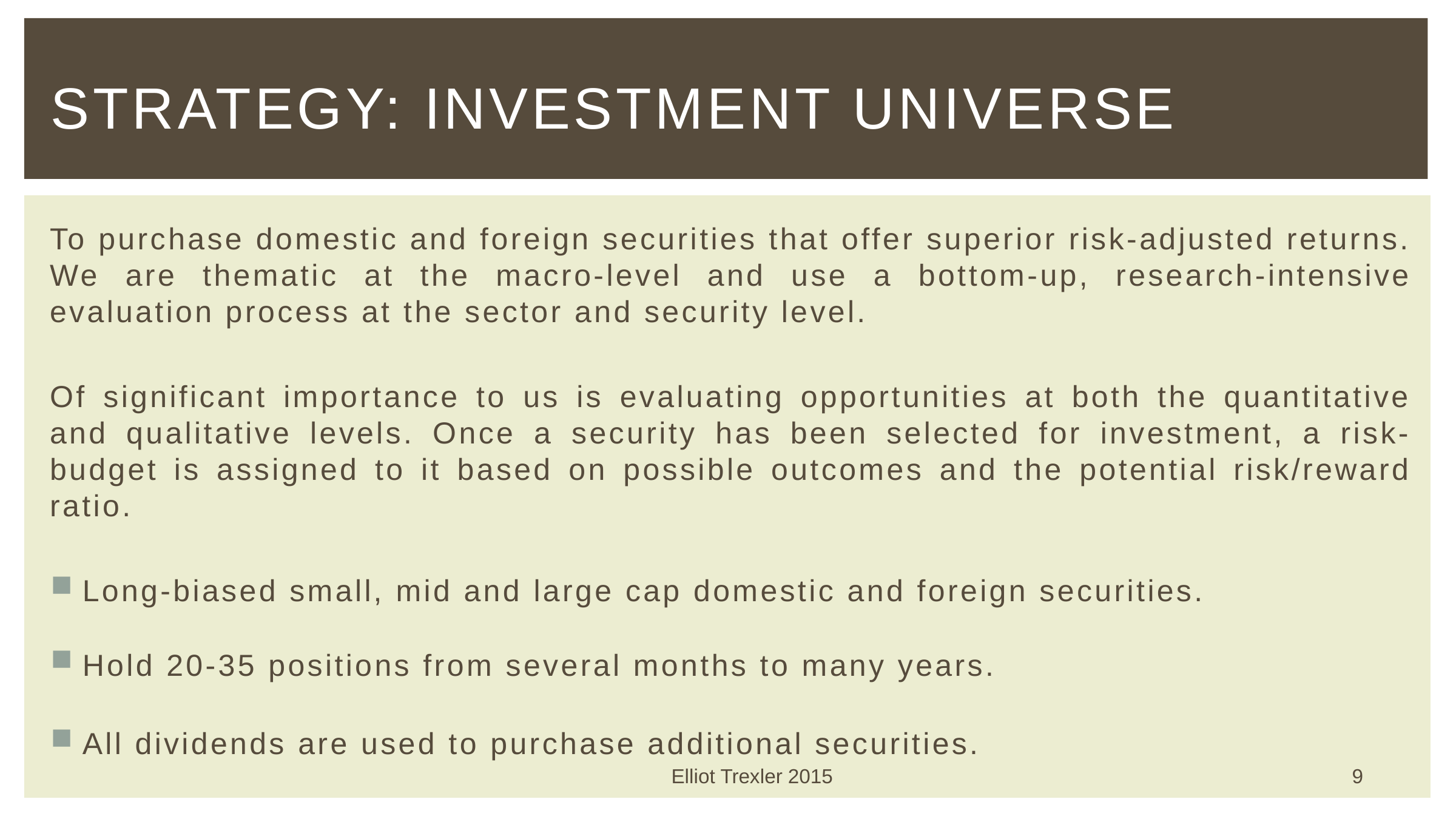

# strategy: investment universe
To purchase domestic and foreign securities that offer superior risk-adjusted returns. We are thematic at the macro-level and use a bottom-up, research-intensive evaluation process at the sector and security level.

Of significant importance to us is evaluating opportunities at both the quantitative and qualitative levels. Once a security has been selected for investment, a risk-budget is assigned to it based on possible outcomes and the potential risk/reward ratio.

Long-biased small, mid and large cap domestic and foreign securities.

Hold 20-35 positions from several months to many years.
All dividends are used to purchase additional securities.
9
Elliot Trexler 2015